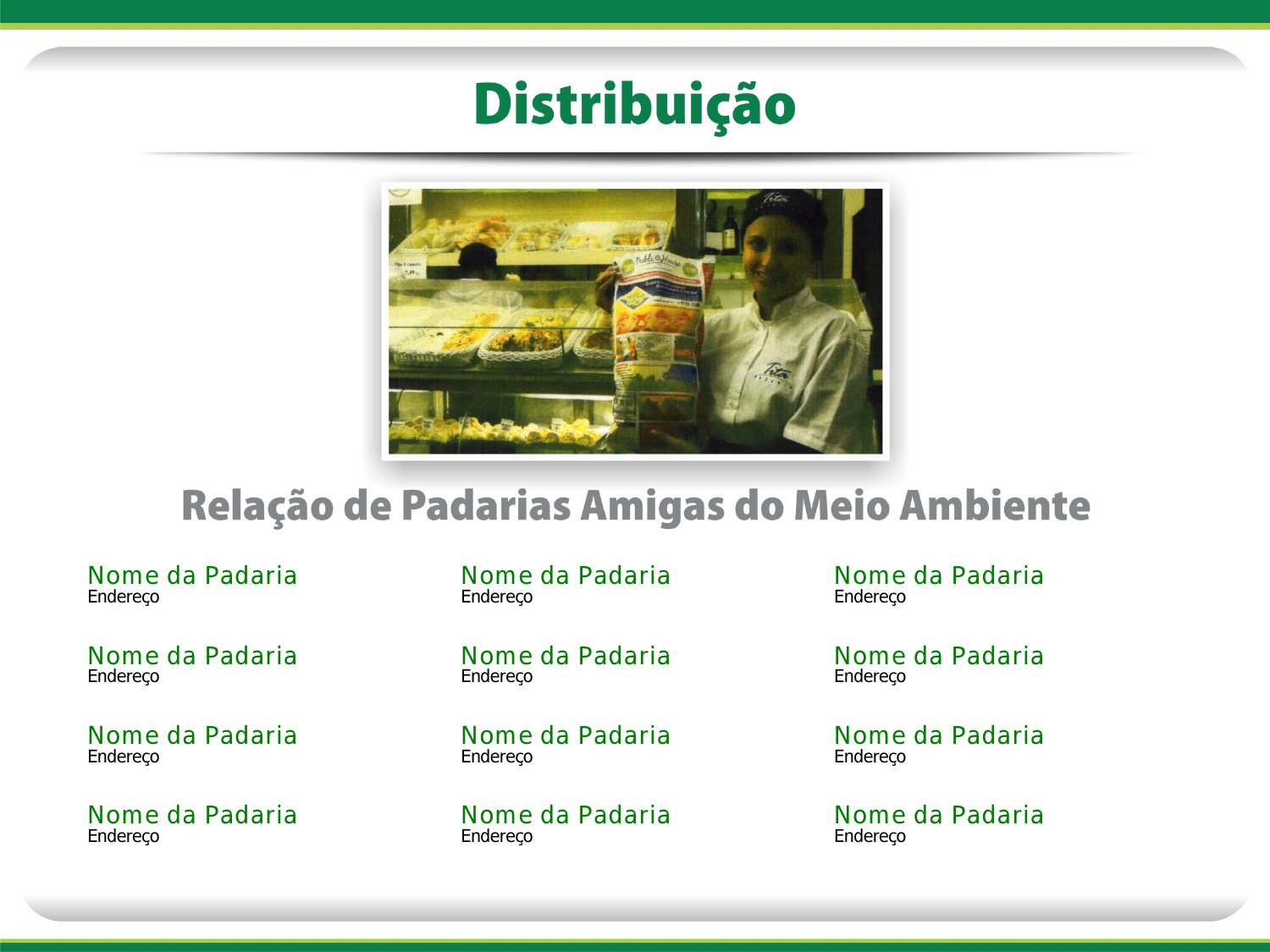

| Nome da Padaria Endereço | Nome da Padaria Endereço | Nome da Padaria Endereço |
| --- | --- | --- |
| Nome da Padaria Endereço | Nome da Padaria Endereço | Nome da Padaria Endereço |
| Nome da Padaria Endereço | Nome da Padaria Endereço | Nome da Padaria Endereço |
| Nome da Padaria Endereço | Nome da Padaria Endereço | Nome da Padaria Endereço |